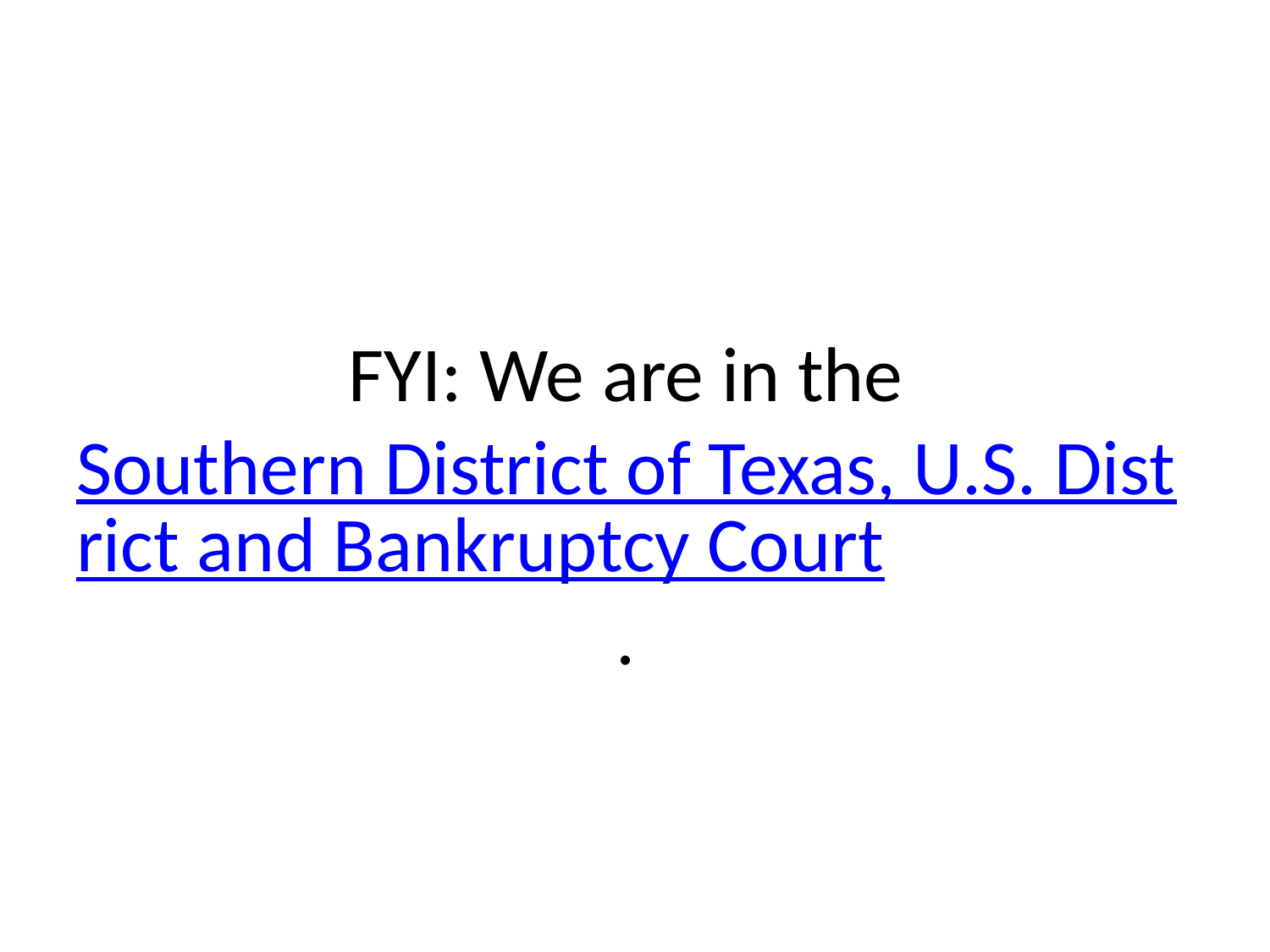

# FYI: We are in the Southern District of Texas, U.S. District and Bankruptcy Court.